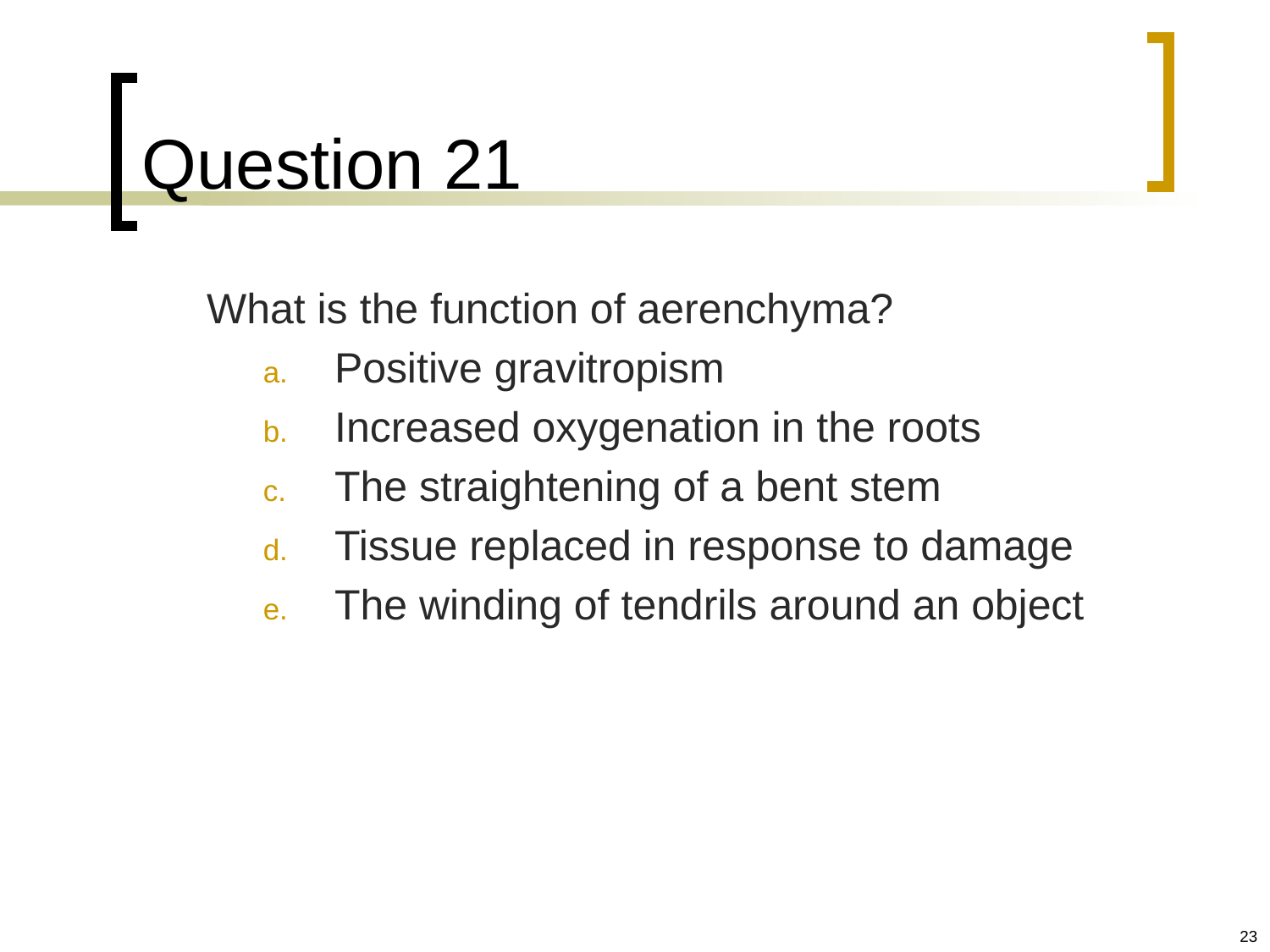

# Question 21
	What is the function of aerenchyma?
Positive gravitropism
Increased oxygenation in the roots
The straightening of a bent stem
Tissue replaced in response to damage
The winding of tendrils around an object